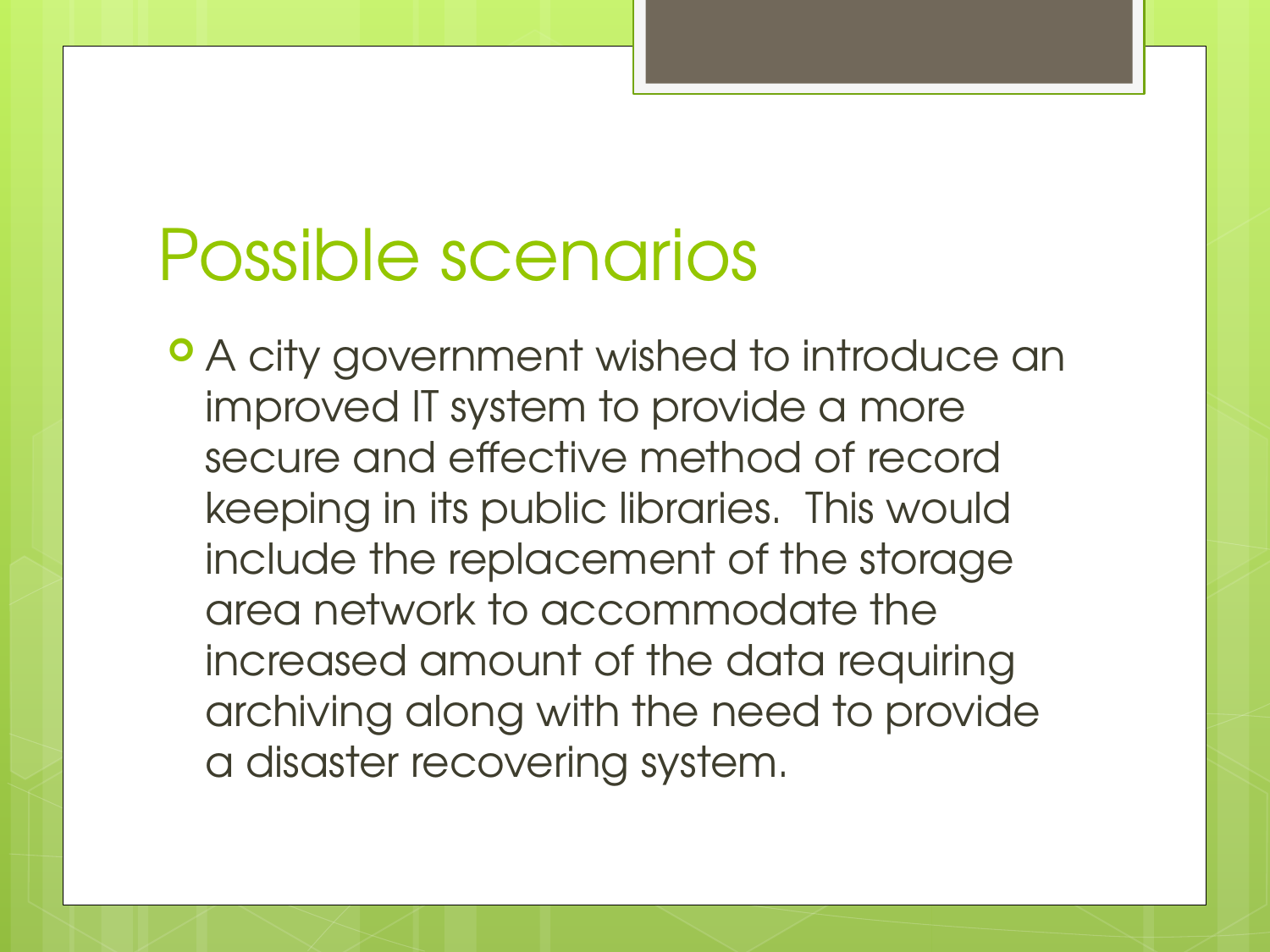

# Possible scenarios
A city government wished to introduce an improved IT system to provide a more secure and effective method of record keeping in its public libraries.  This would include the replacement of the storage area network to accommodate the increased amount of the data requiring archiving along with the need to provide a disaster recovering system.